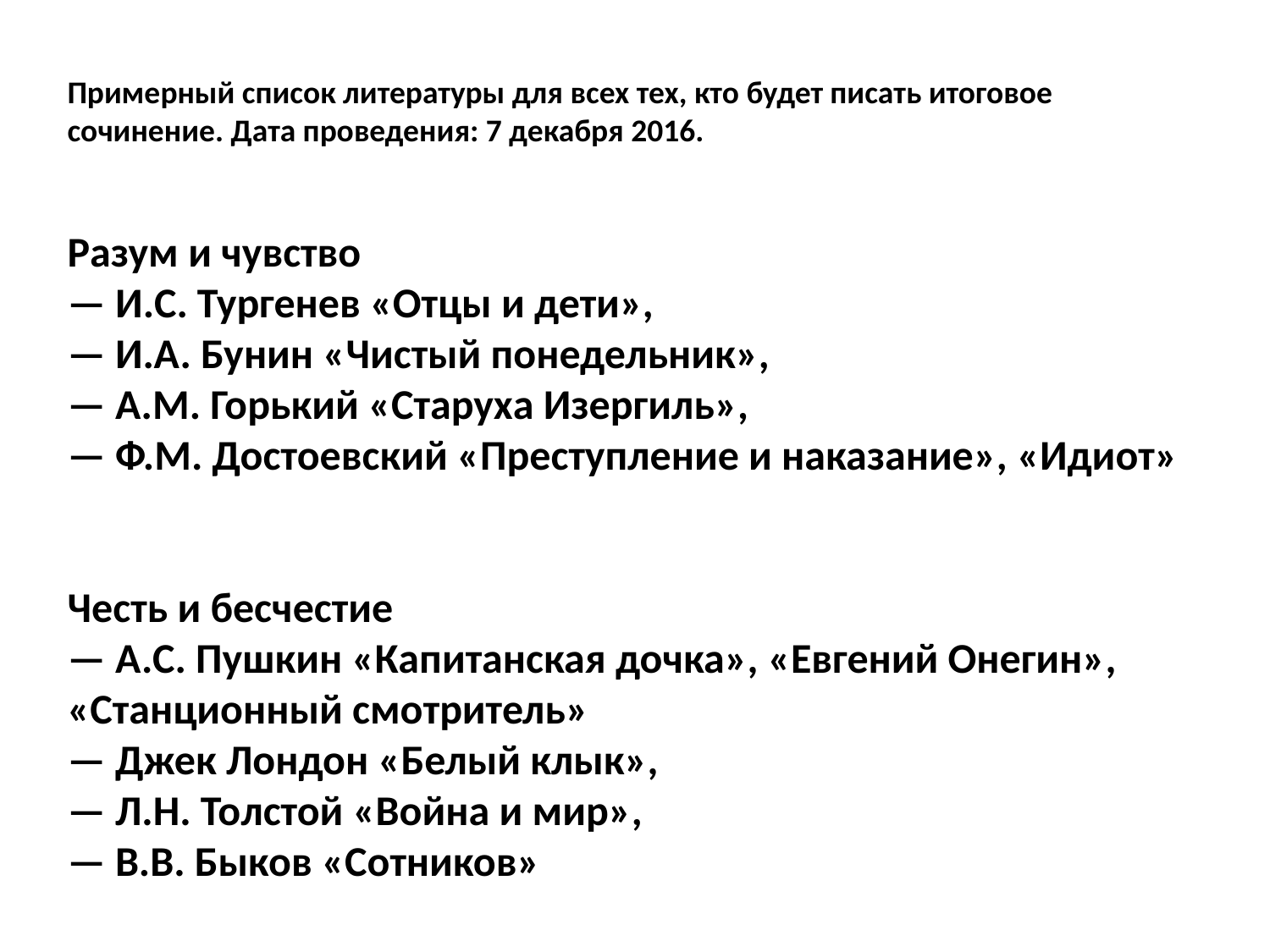

Примерный список литературы для всех тех, кто будет писать итоговое сочинение. Дата проведения: 7 декабря 2016.

Разум и чувство
— И.С. Тургенев «Отцы и дети», 
— И.А. Бунин «Чистый понедельник», 
— А.М. Горький «Старуха Изергиль», 
— Ф.М. Достоевский «Преступление и наказание», «Идиот»

Честь и бесчестие
— А.С. Пушкин «Капитанская дочка», «Евгений Онегин», «Станционный смотритель» 
— Джек Лондон «Белый клык», 
— Л.Н. Толстой «Война и мир», 
— В.В. Быков «Сотников»